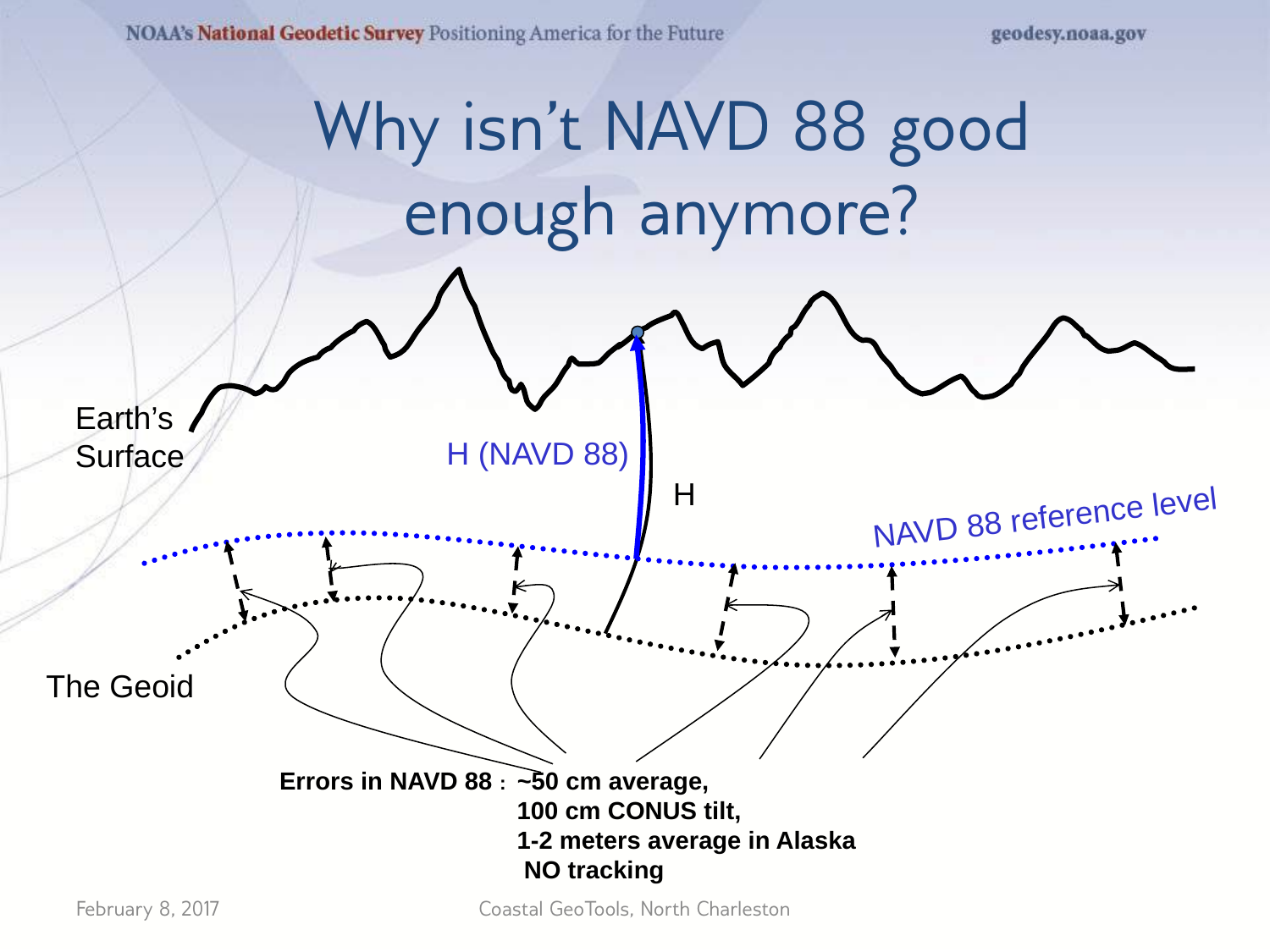

Why isn’t NAVD 88 good
enough anymore?

Earth’s
Surface
H (NAVD 88)
H
NAVD 88 reference level

The Geoid
Errors in NAVD 88 :  ~50 cm average,
                                  100 cm CONUS tilt,
                                  1-2 meters average in Alaska
                                   NO tracking
February 8, 2017
Coastal GeoTools, North Charleston